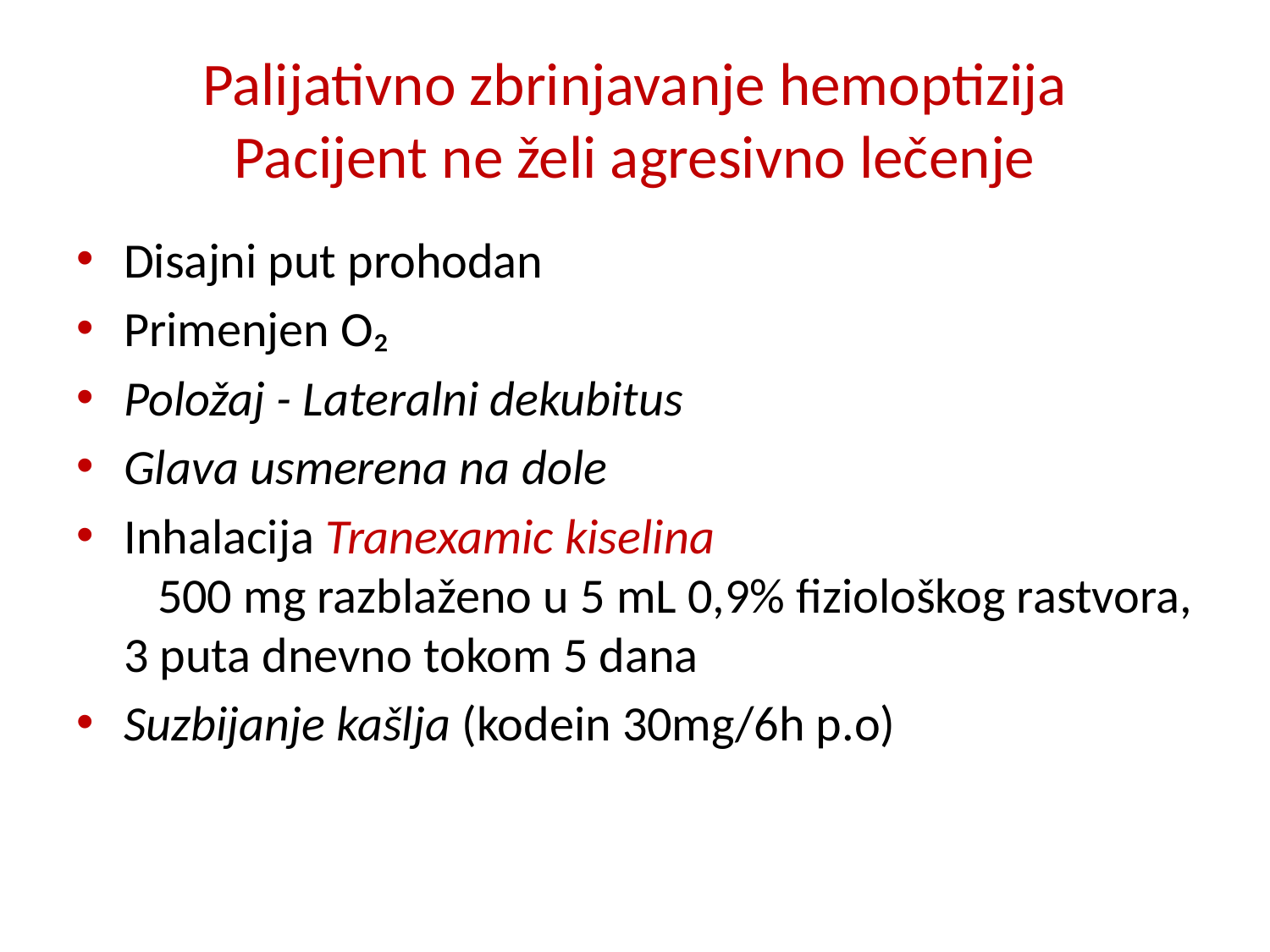

# Palijativno zbrinjavanje hemoptizija Pacijent ne želi agresivno lečenje
Disajni put prohodan
Primenjen O₂
Položaj - Lateralni dekubitus
Glava usmerena na dole
Inhalacija Tranexamic kiselina                                              500 mg razblaženo u 5 mL 0,9% fiziološkog rastvora, 3 puta dnevno tokom 5 dana
Suzbijanje kašlja (kodein 30mg/6h p.o)